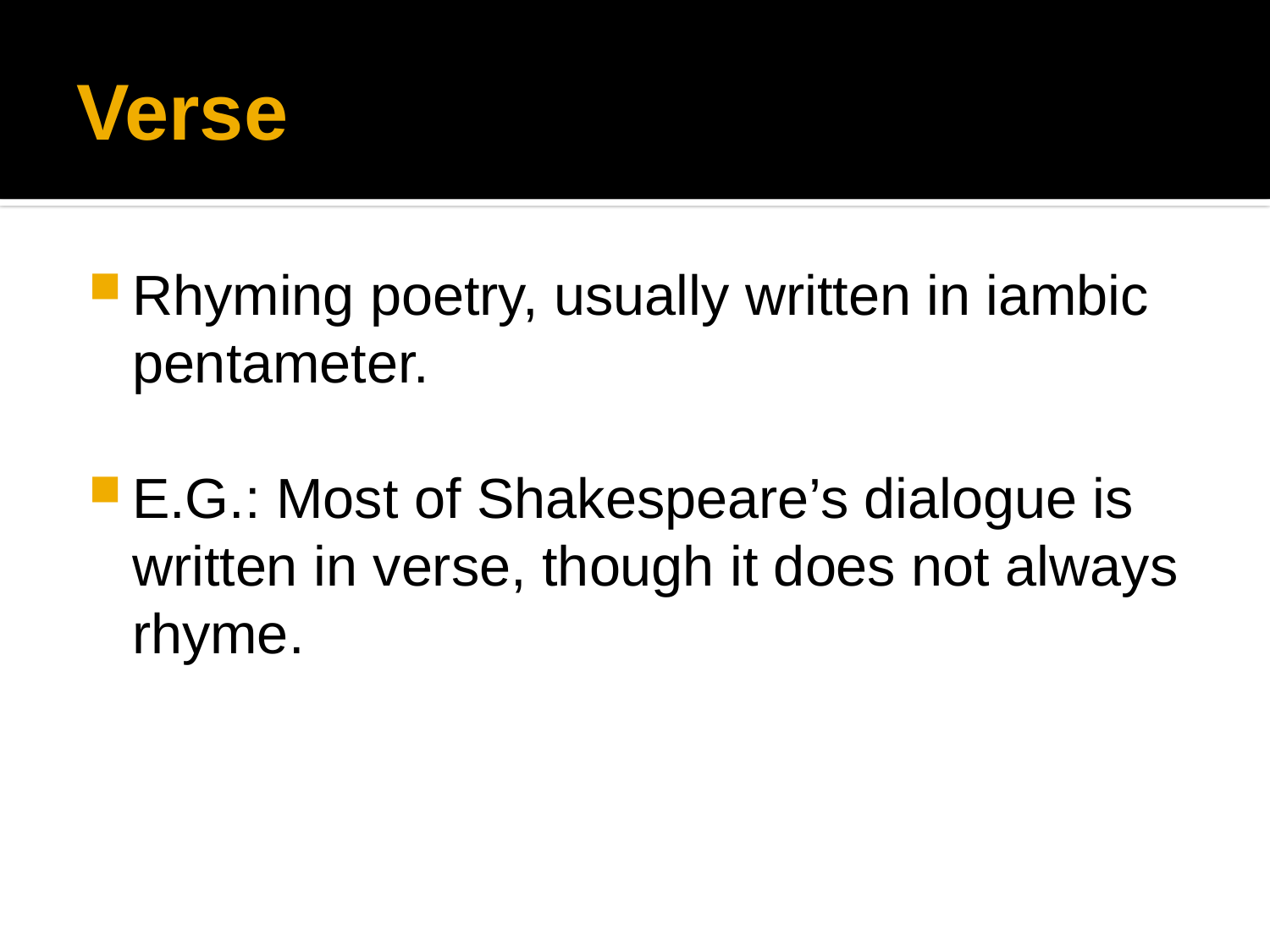

# Verse
Rhyming poetry, usually written in iambic pentameter.

E.G.: Most of Shakespeare’s dialogue is written in verse, though it does not always rhyme.